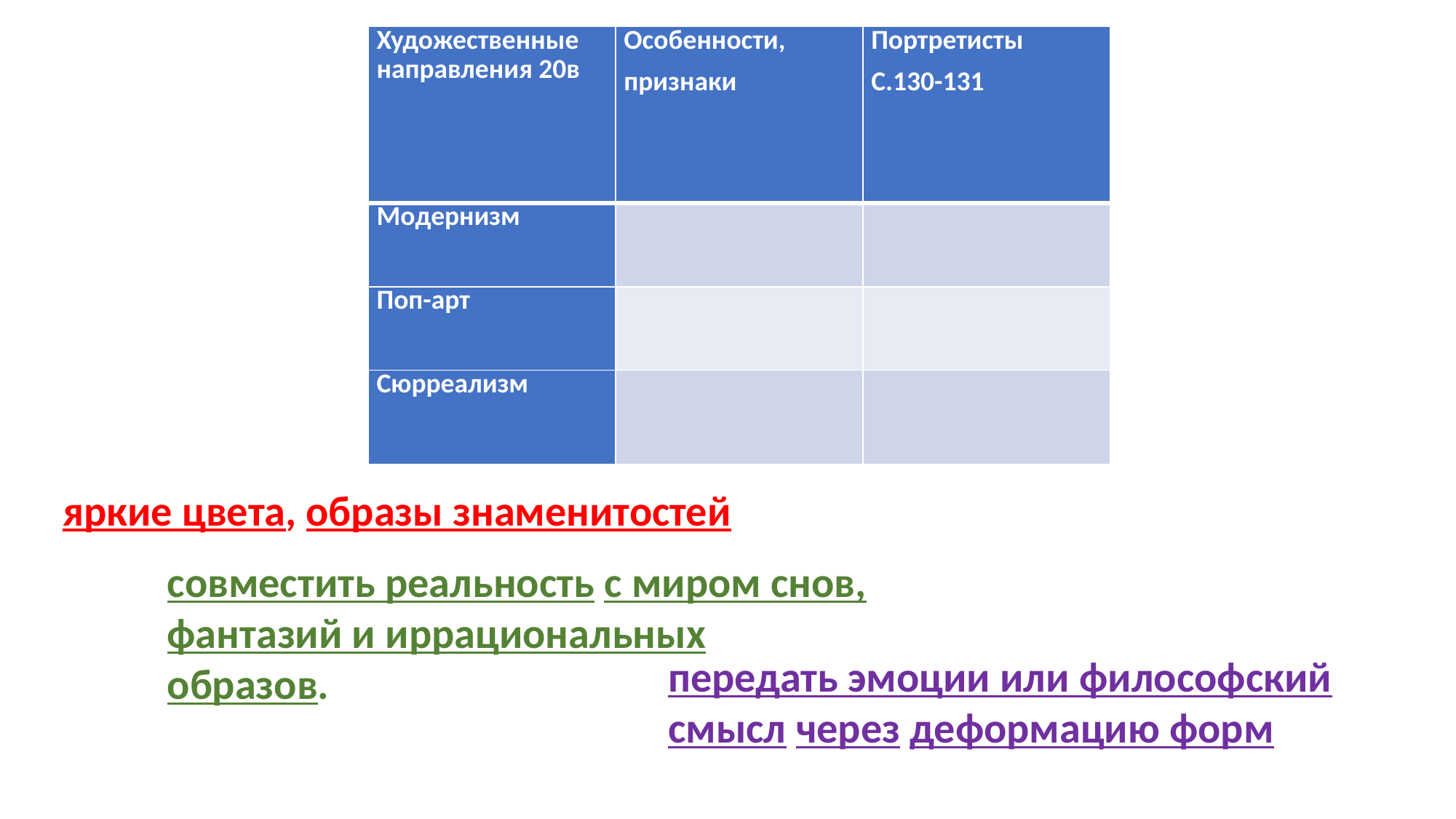

| Художественные направления 20в | Особенности, признаки | Портретисты С.130-131 |
| --- | --- | --- |
| Модернизм |  |  |
| Поп-арт |  |  |
| Сюрреализм |  |  |
#
яркие цвета, образы знаменитостей
совместить реальность с миром снов, фантазий и иррациональных образов.
передать эмоции или философский смысл через деформацию форм